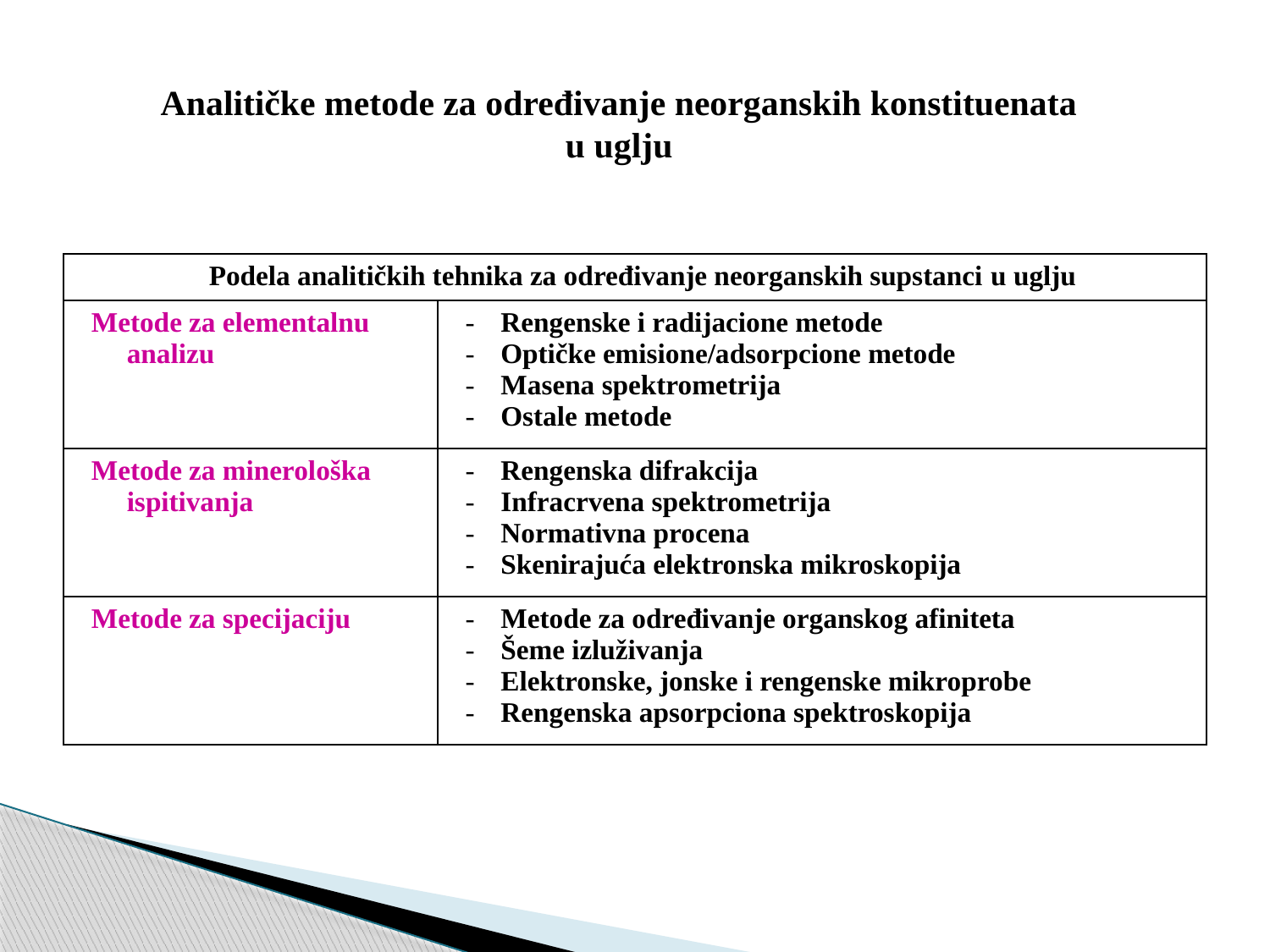

Analitičke metode za određivanje neorganskih konstituenata u uglju
| Podela analitičkih tehnika za određivanje neorganskih supstanci u uglju |  |
| --- | --- |
| Metode za elementalnu analizu | Rengenske i radijacione metode Optičke emisione/adsorpcione metode Masena spektrometrija Ostale metode |
| Metode za minerološka ispitivanja | Rengenska difrakcija Infracrvena spektrometrija Normativna procena Skenirajuća elektronska mikroskopija |
| Metode za specijaciju | Metode za određivanje organskog afiniteta Šeme izluživanja Elektronske, jonske i rengenske mikroprobe Rengenska apsorpciona spektroskopija |